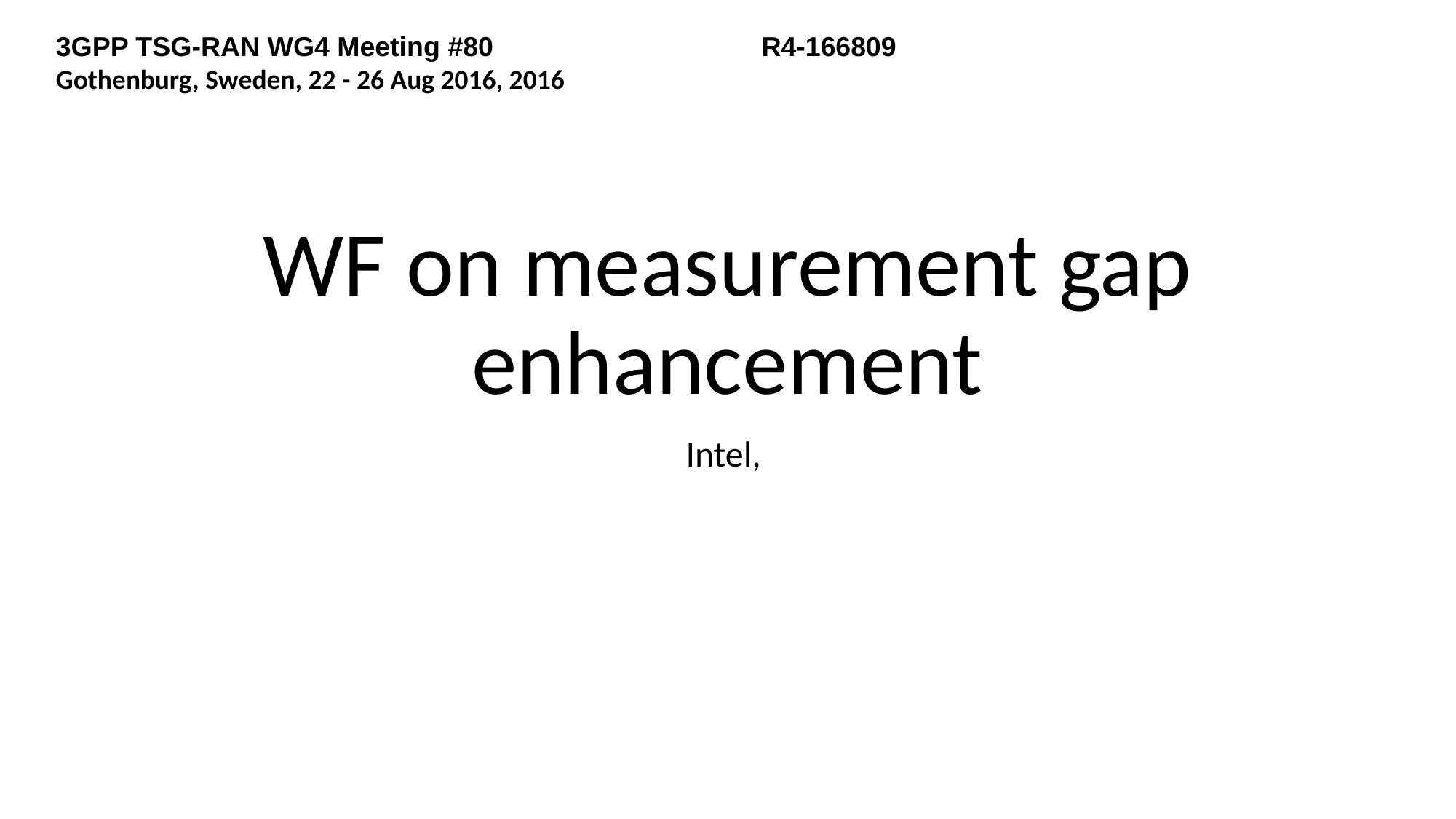

3GPP TSG-RAN WG4 Meeting #80	                    		          R4-166809
Gothenburg, Sweden, 22 - 26 Aug 2016, 2016
# WF on measurement gap enhancement
Intel,